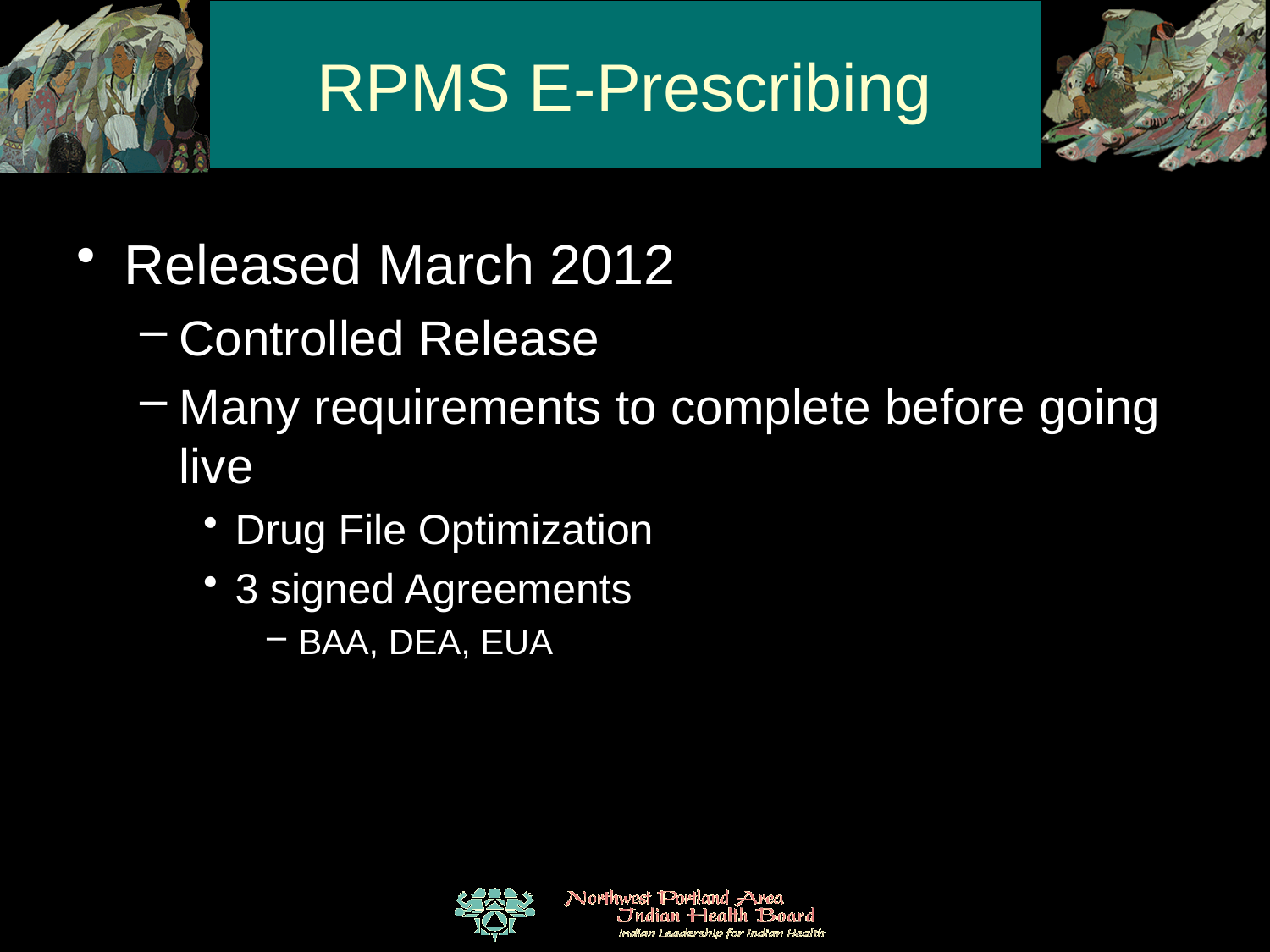

# RPMS E-Prescribing
Released March 2012
Controlled Release
Many requirements to complete before going live
Drug File Optimization
3 signed Agreements
BAA, DEA, EUA